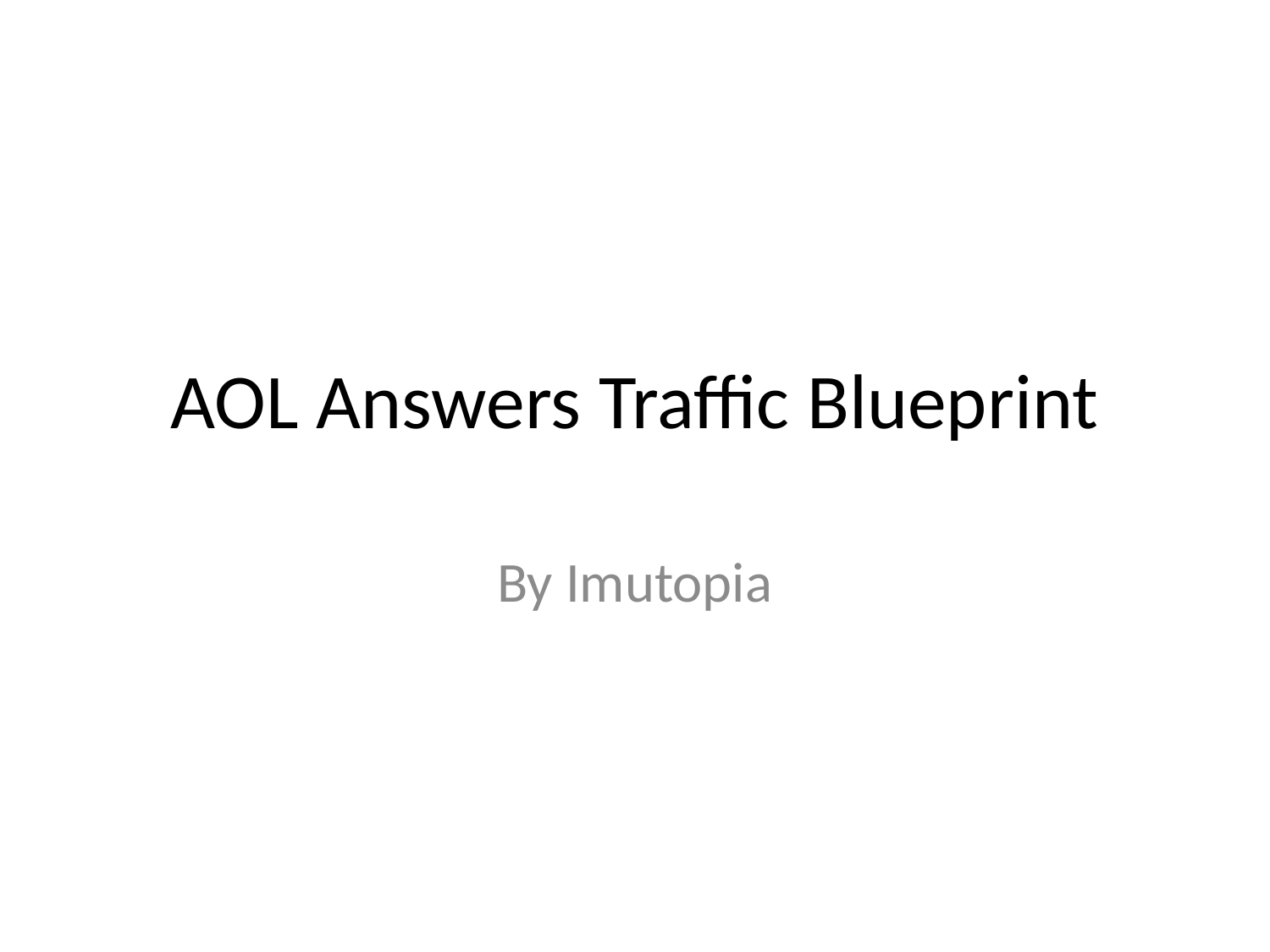

# AOL Answers Traffic Blueprint
By Imutopia